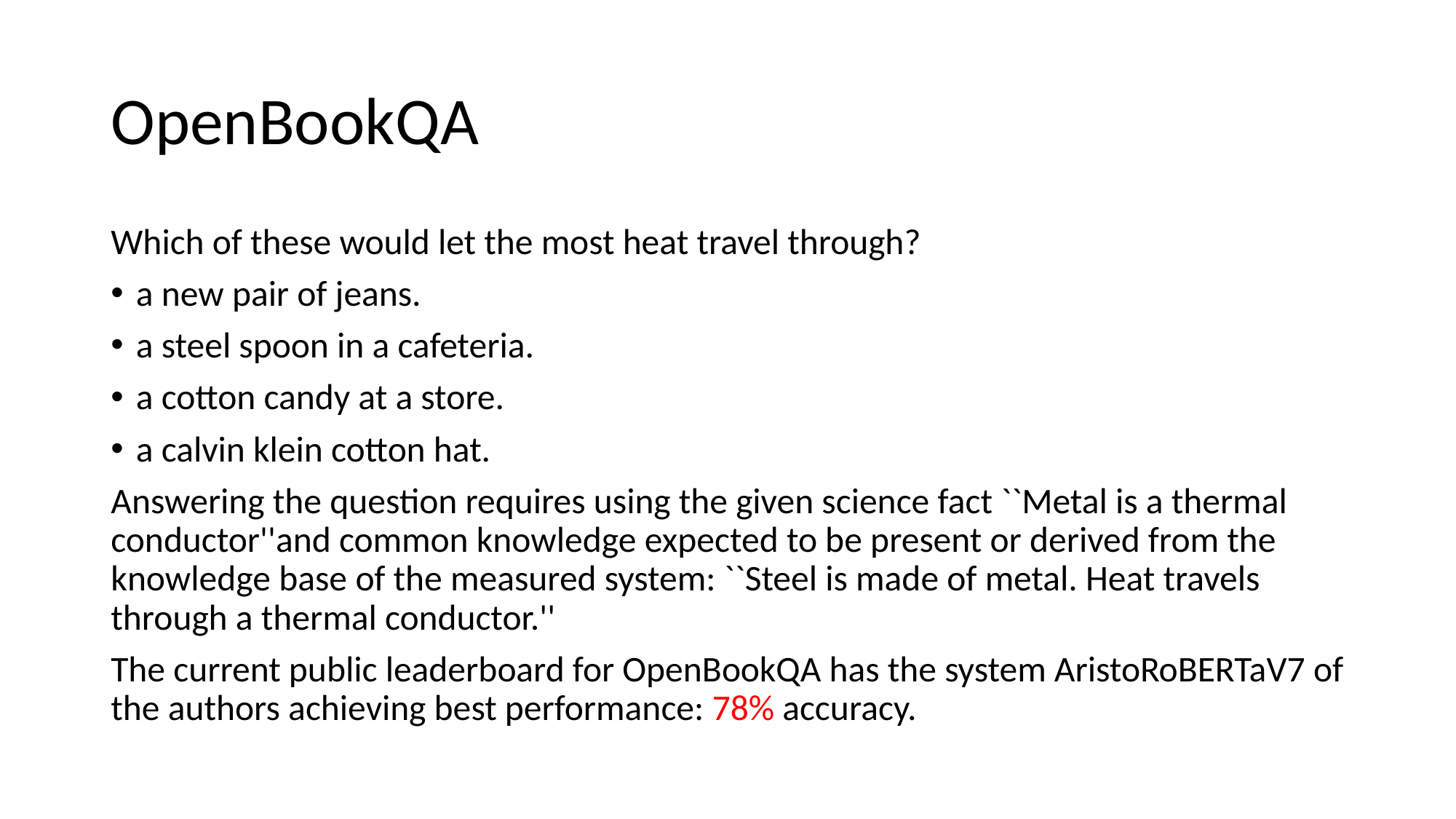

# OpenBookQA
Which of these would let the most heat travel through?
a new pair of jeans.
a steel spoon in a cafeteria.
a cotton candy at a store.
a calvin klein cotton hat.
Answering the question requires using the given science fact ``Metal is a thermal conductor''and common knowledge expected to be present or derived from the knowledge base of the measured system: ``Steel is made of metal. Heat travels through a thermal conductor.''
The current public leaderboard for OpenBookQA has the system AristoRoBERTaV7 of the authors achieving best performance: 78% accuracy.